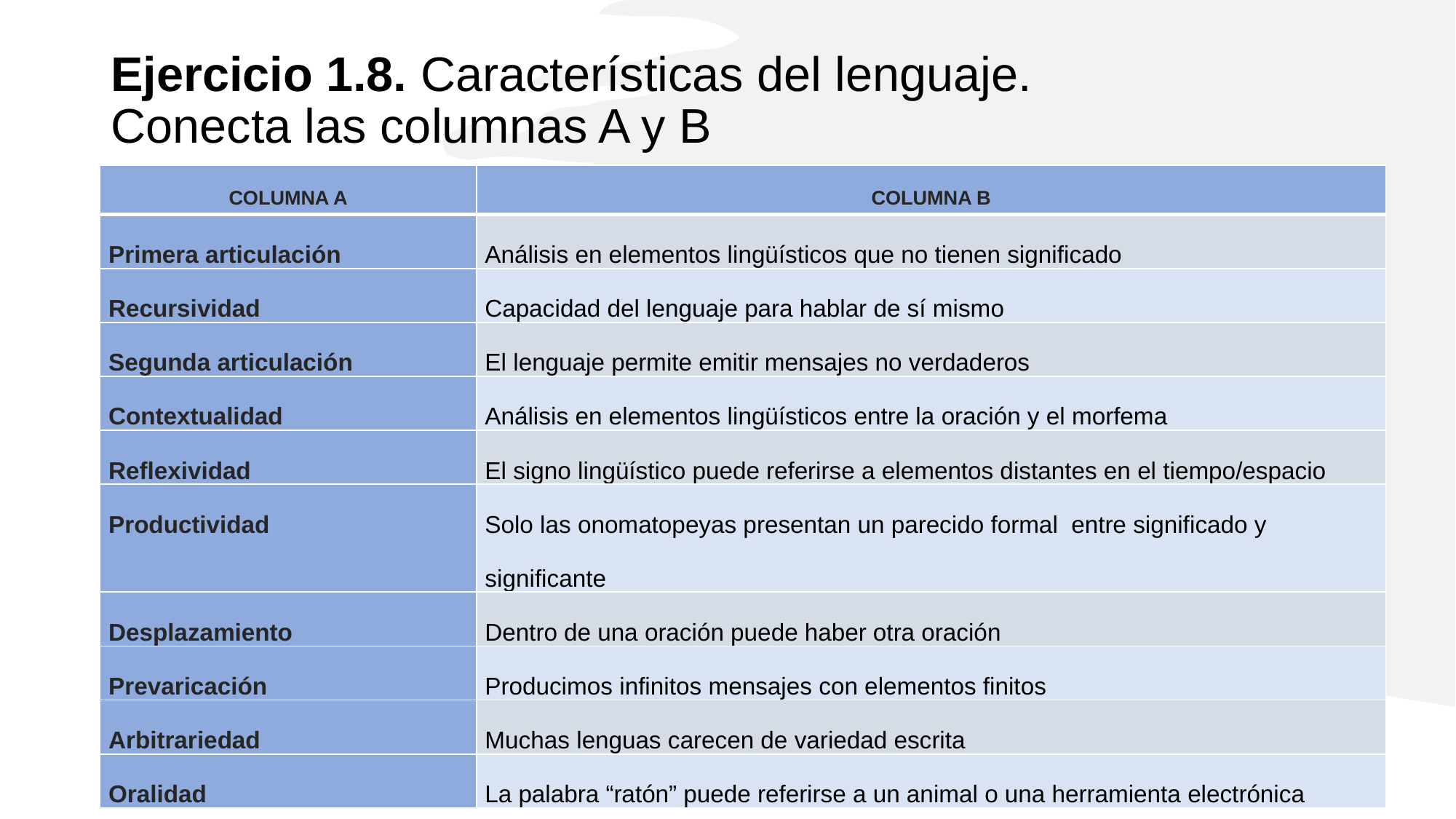

# Ejercicio 1.8. Características del lenguaje. Conecta las columnas A y B
| COLUMNA A | COLUMNA B |
| --- | --- |
| Primera articulación | Análisis en elementos lingüísticos que no tienen significado |
| Recursividad | Capacidad del lenguaje para hablar de sí mismo |
| Segunda articulación | El lenguaje permite emitir mensajes no verdaderos |
| Contextualidad | Análisis en elementos lingüísticos entre la oración y el morfema |
| Reflexividad | El signo lingüístico puede referirse a elementos distantes en el tiempo/espacio |
| Productividad | Solo las onomatopeyas presentan un parecido formal entre significado y significante |
| Desplazamiento | Dentro de una oración puede haber otra oración |
| Prevaricación | Producimos infinitos mensajes con elementos finitos |
| Arbitrariedad | Muchas lenguas carecen de variedad escrita |
| Oralidad | La palabra “ratón” puede referirse a un animal o una herramienta electrónica |